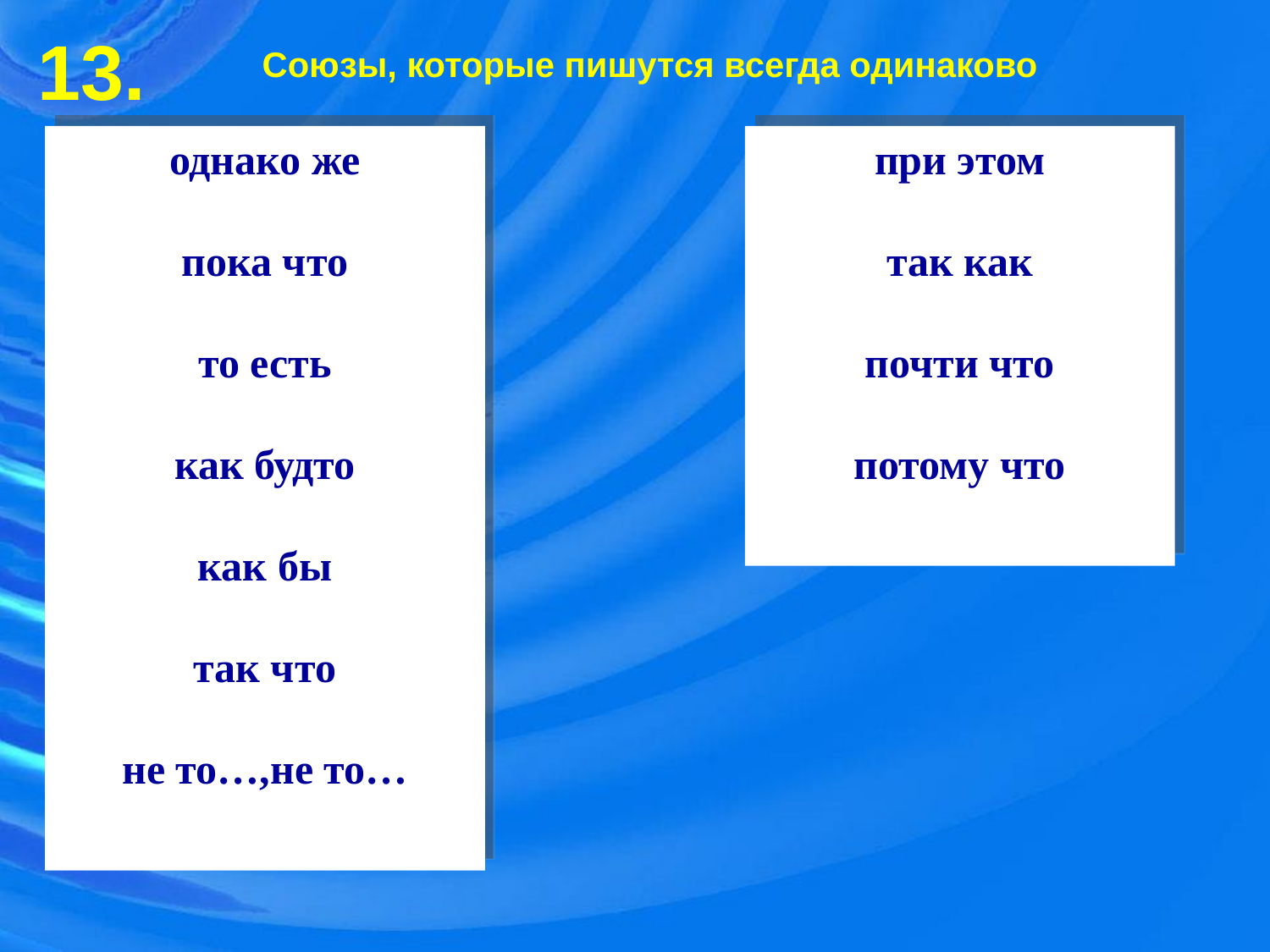

13.
Союзы, которые пишутся всегда одинаково

однако же

пока что

то есть

как будто

как бы

так что

не то…,не то…

при этом

так как

почти что

потому что